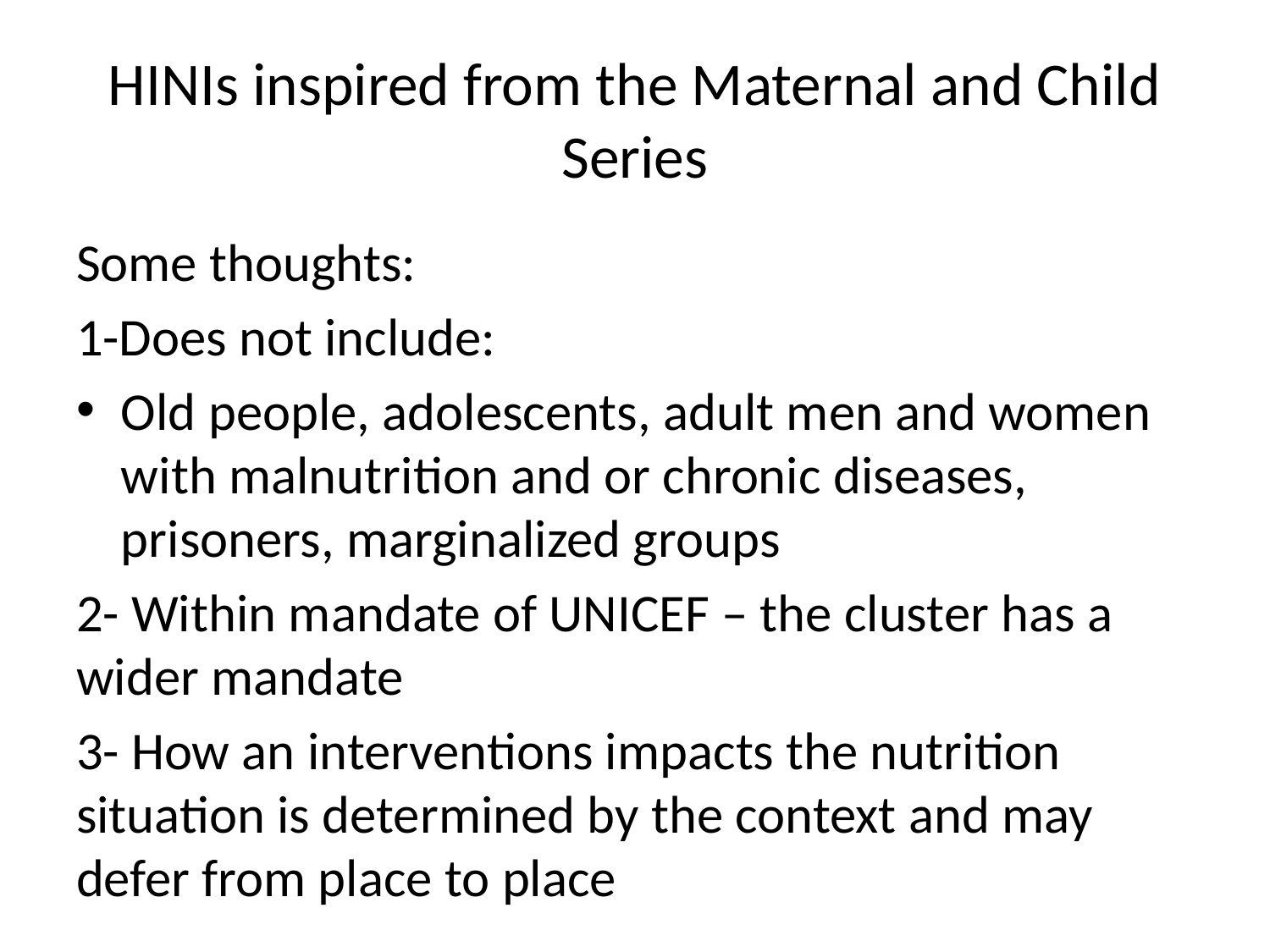

# HINIs inspired from the Maternal and Child Series
Some thoughts:
1-Does not include:
Old people, adolescents, adult men and women with malnutrition and or chronic diseases, prisoners, marginalized groups
2- Within mandate of UNICEF – the cluster has a wider mandate
3- How an interventions impacts the nutrition situation is determined by the context and may defer from place to place